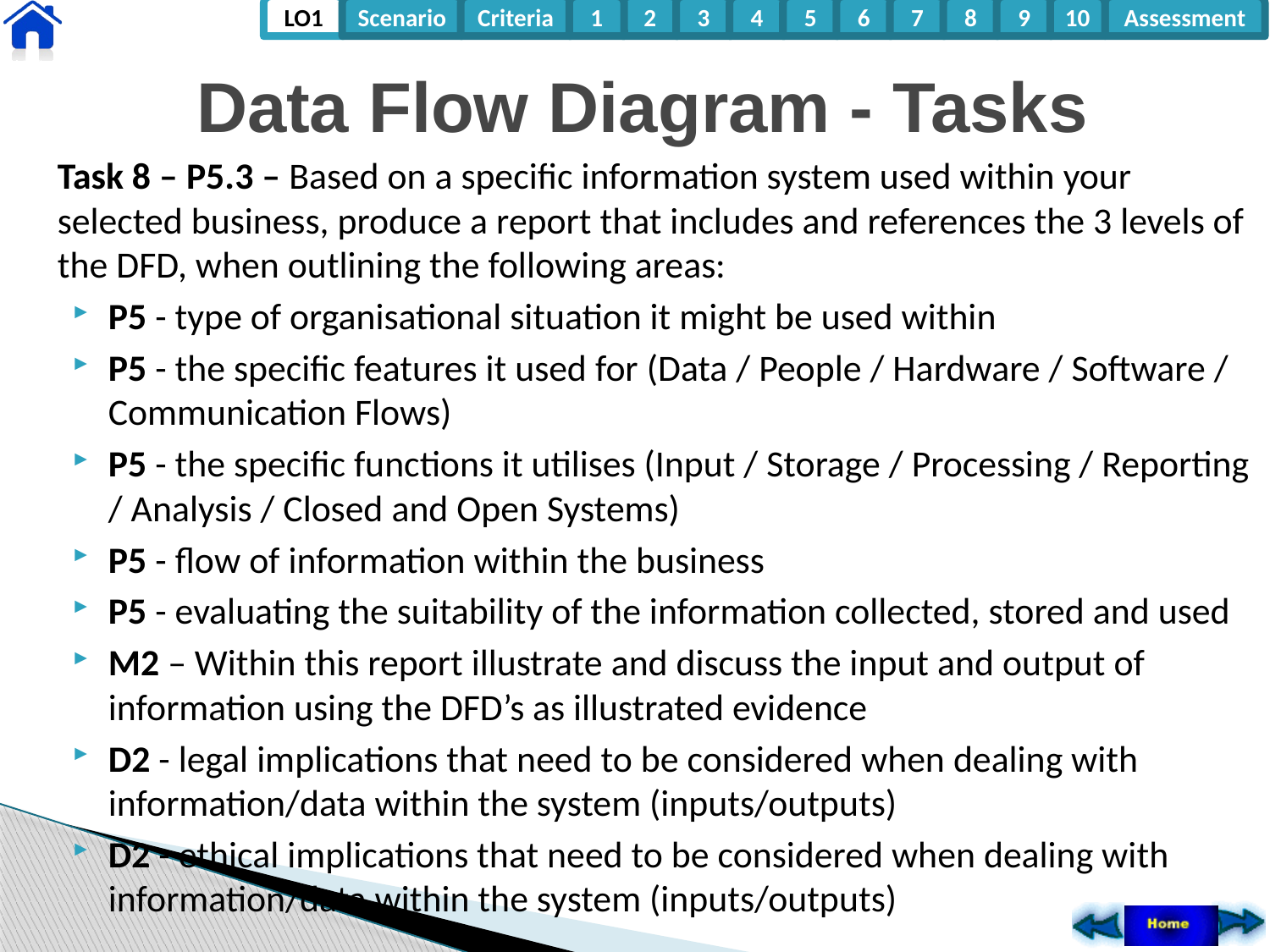

# Data Flow Diagram - Tasks
Task 8 – P5.3 – Based on a specific information system used within your selected business, produce a report that includes and references the 3 levels of the DFD, when outlining the following areas:
P5 - type of organisational situation it might be used within
P5 - the specific features it used for (Data / People / Hardware / Software / Communication Flows)
P5 - the specific functions it utilises (Input / Storage / Processing / Reporting / Analysis / Closed and Open Systems)
P5 - flow of information within the business
P5 - evaluating the suitability of the information collected, stored and used
M2 – Within this report illustrate and discuss the input and output of information using the DFD’s as illustrated evidence
D2 - legal implications that need to be considered when dealing with information/data within the system (inputs/outputs)
D2 - ethical implications that need to be considered when dealing with information/data within the system (inputs/outputs)